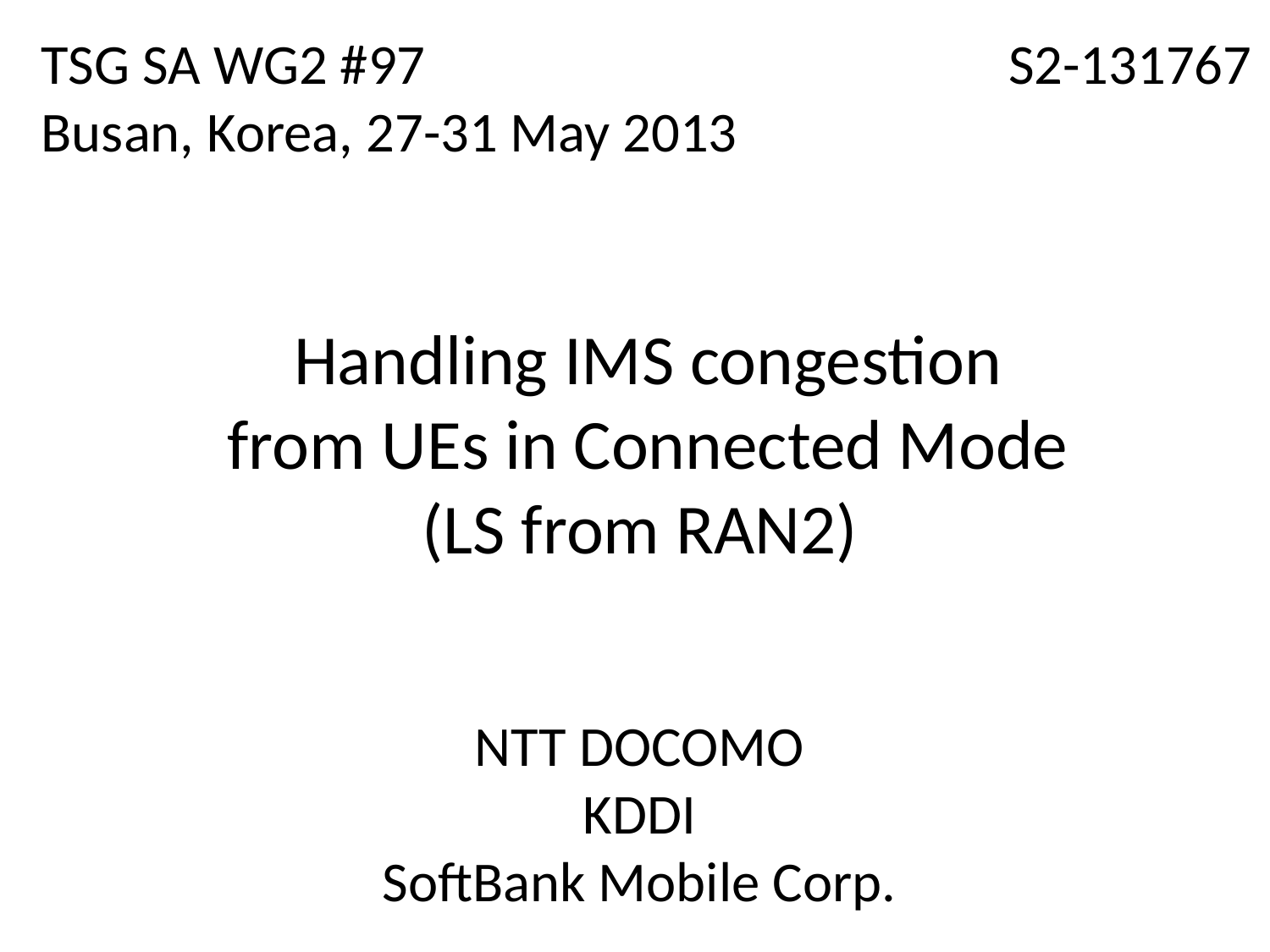

TSG SA WG2 #97
Busan, Korea, 27-31 May 2013
S2-131767
# Handling IMS congestion from UEs in Connected Mode (LS from RAN2)
NTT DOCOMO
KDDI
SoftBank Mobile Corp.